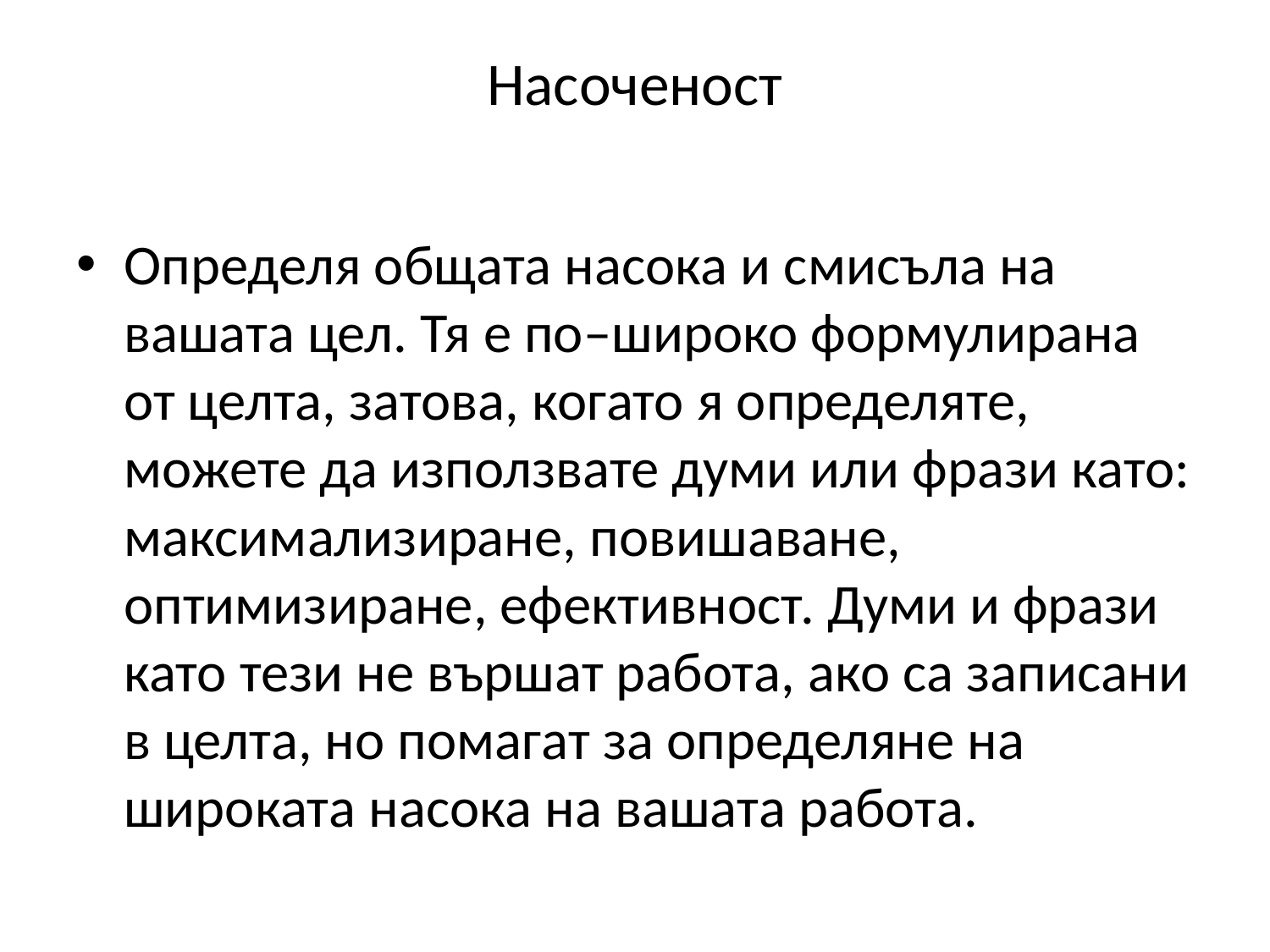

# Насоченост
Определя общата насока и смисъла на вашата цел. Тя е по–широко формулирана от целта, затова, когато я определяте, можете да използвате думи или фрази като: максимализиране, повишаване, оптимизиране, ефективност. Думи и фрази като тези не вършат работа, ако са записани в целта, но помагат за определяне на широката насока на вашата работа.